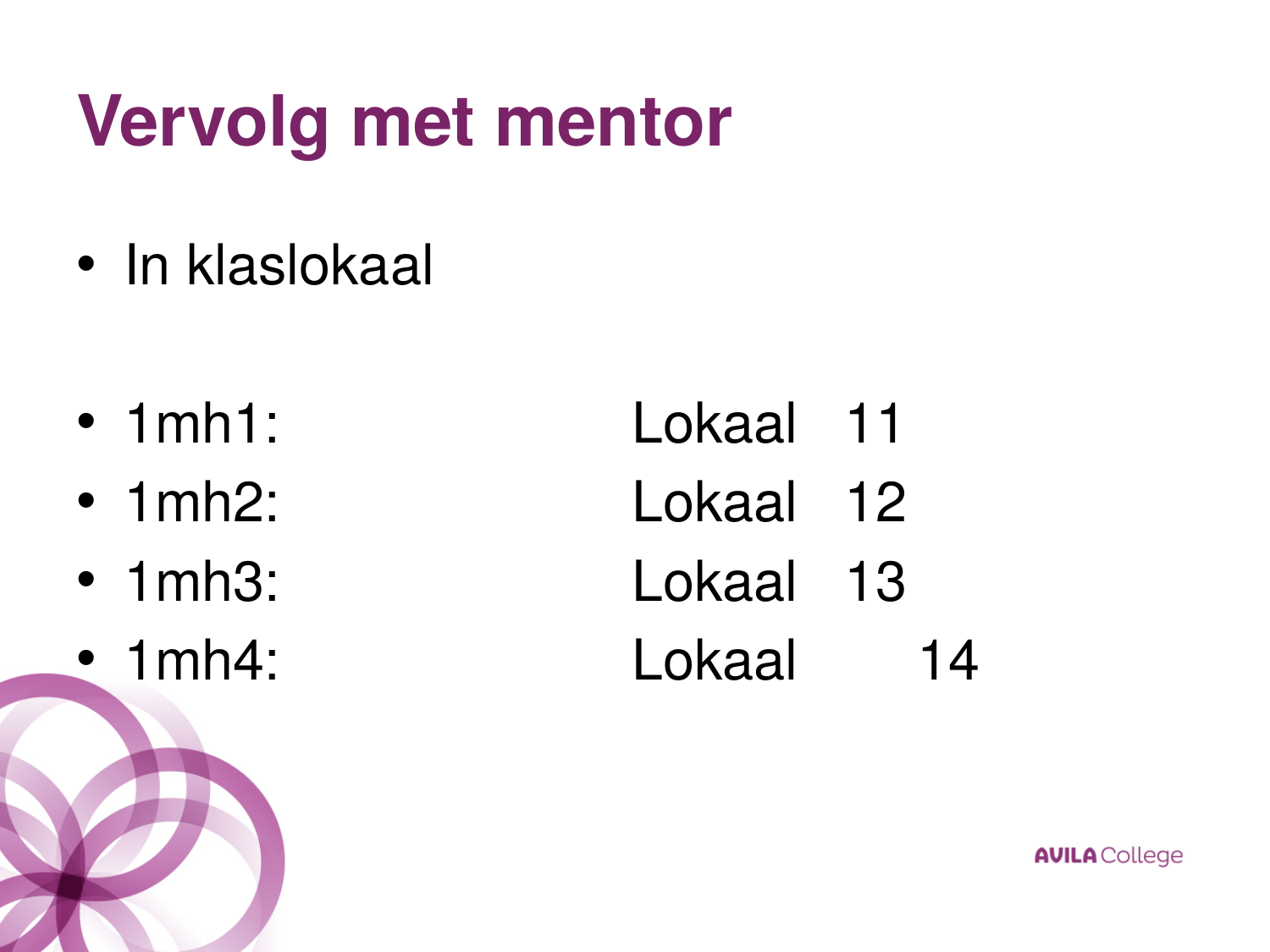

# Vervolg met mentor
In klaslokaal

1mh1:			Lokaal   11
1mh2: 			Lokaal   12
1mh3: 			Lokaal   13
1mh4:			Lokaal	  14